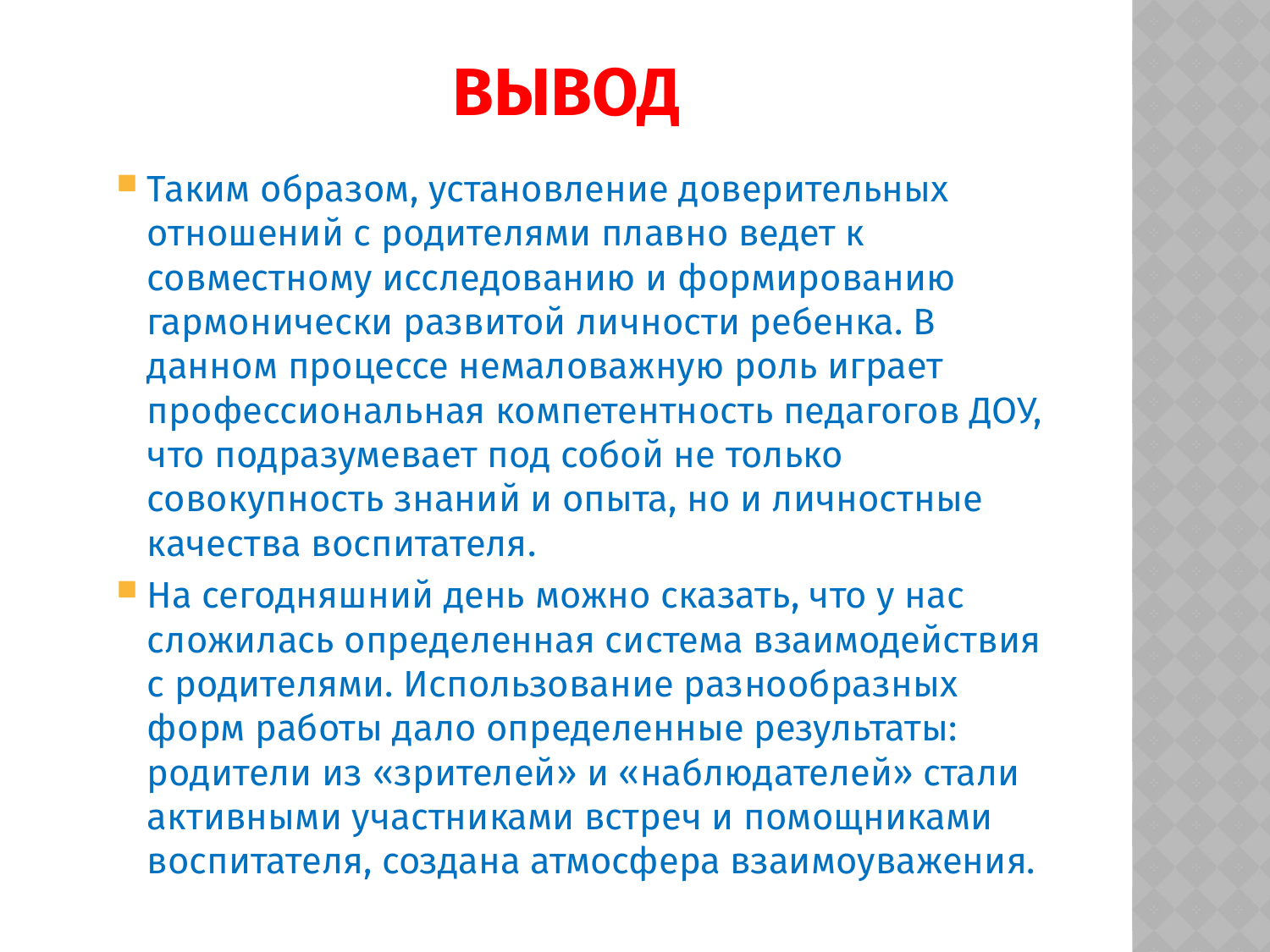

# Вывод
Таким образом, установление доверительных отношений с родителями плавно ведет к совместному исследованию и формированию гармонически развитой личности ребенка. В данном процессе немаловажную роль играет профессиональная компетентность педагогов ДОУ, что подразумевает под собой не только совокупность знаний и опыта, но и личностные качества воспитателя.
На сегодняшний день можно сказать, что у нас сложилась определенная система взаимодействия с родителями. Использование разнообразных форм работы дало определенные результаты: родители из «зрителей» и «наблюдателей» стали активными участниками встреч и помощниками воспитателя, создана атмосфера взаимоуважения.